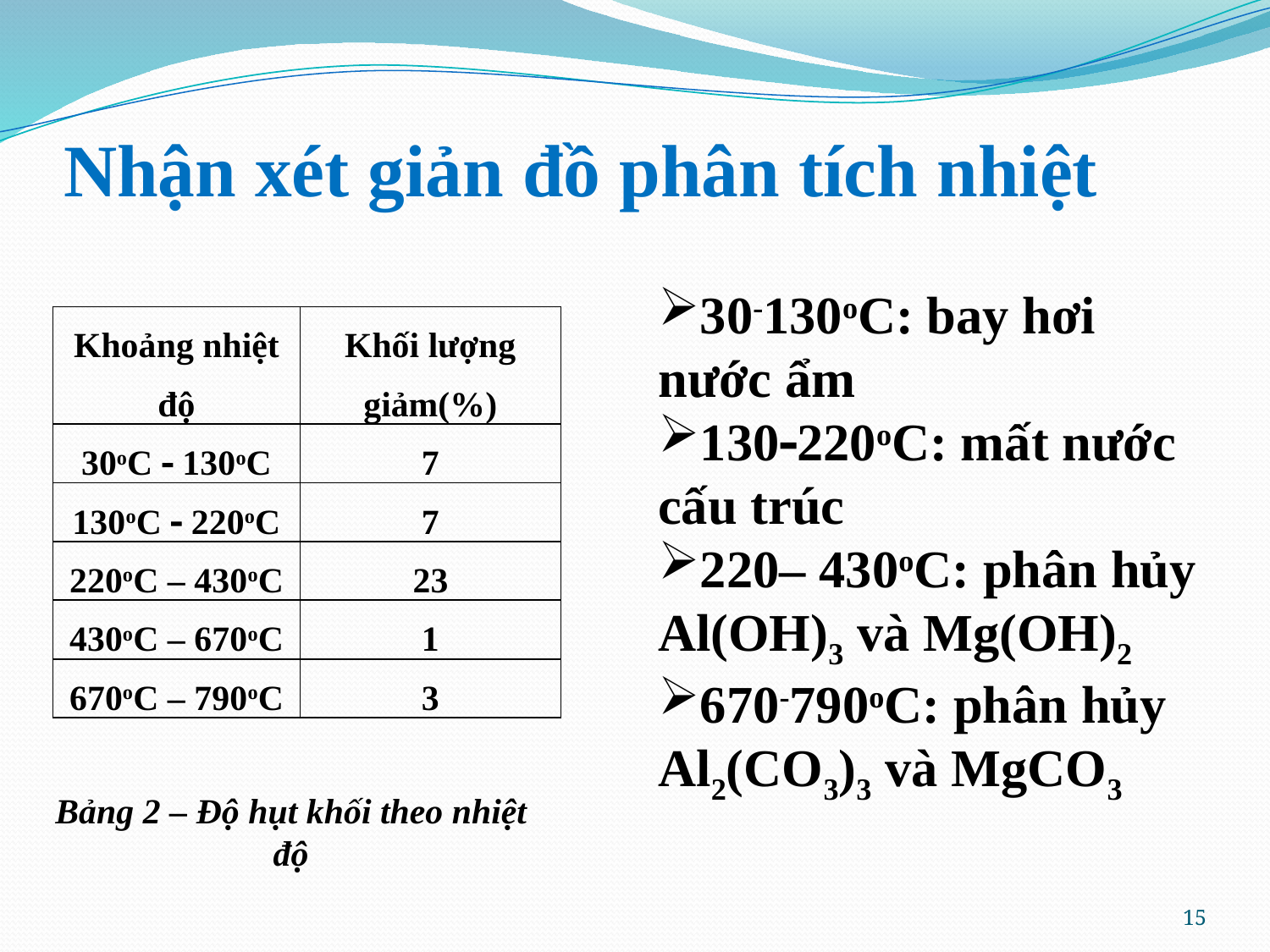

# Nhận xét giản đồ phân tích nhiệt
30-130oC: bay hơi nước ẩm
130−220oC: mất nước cấu trúc
220– 430oC: phân hủy Al(OH)3 và Mg(OH)2
670-790oC: phân hủy Al2(CO3)3 và MgCO3

| Khoảng nhiệt độ | Khối lượng giảm(%) |
| --- | --- |
| 30oC − 130oC | 7 |
| 130oC − 220oC | 7 |
| 220oC – 430oC | 23 |
| 430oC – 670oC | 1 |
| 670oC – 790oC | 3 |
Bảng 2 – Độ hụt khối theo nhiệt độ
15